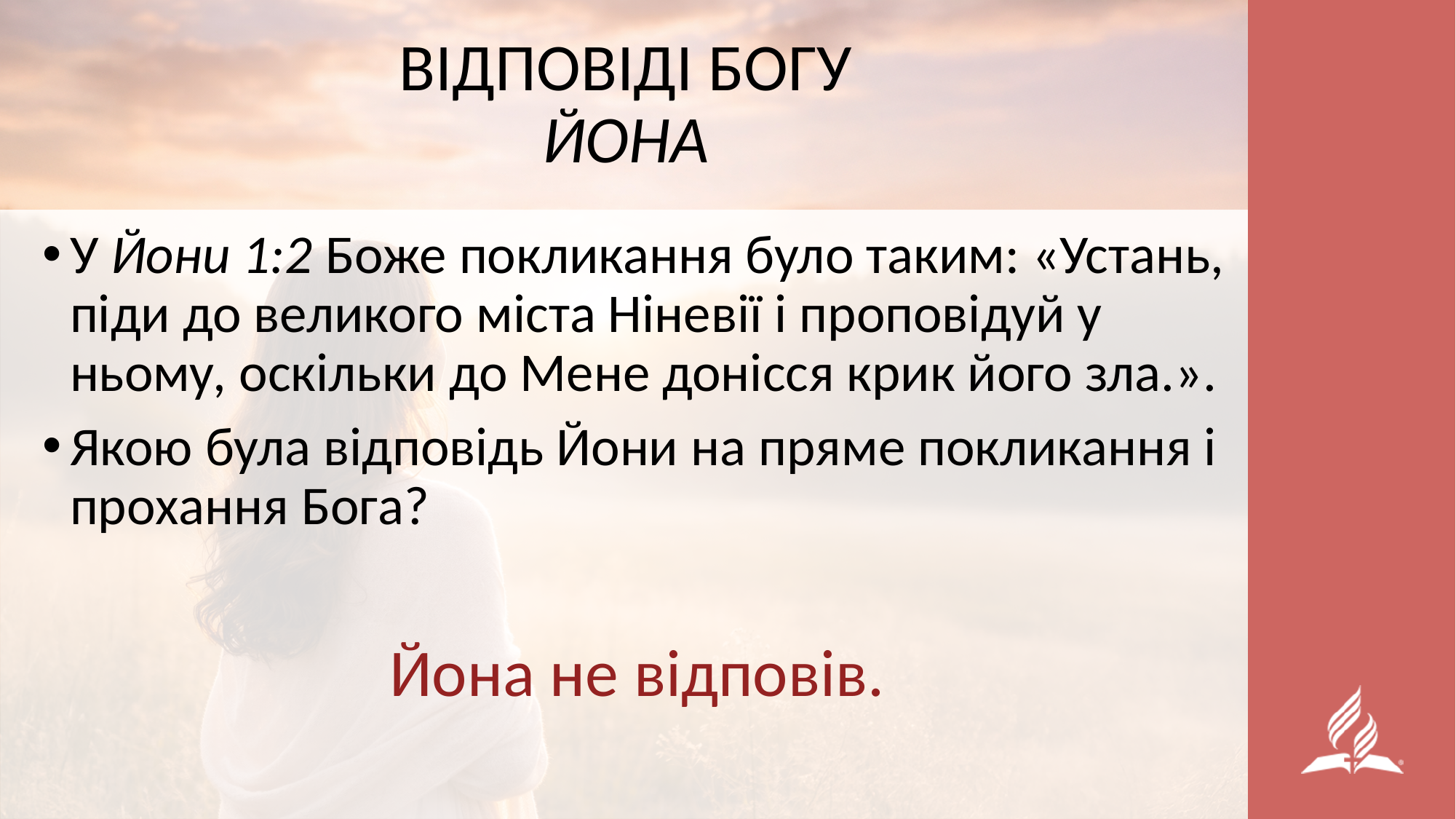

# ВІДПОВІДІ БОГУ ЙОНА
У Йони 1:2 Боже покликання було таким: «Устань, піди до великого міста Ніневії і проповідуй у ньому, оскільки до Мене донісся крик його зла.».
Якою була відповідь Йони на пряме покликання і прохання Бога?

Йона не відповів.